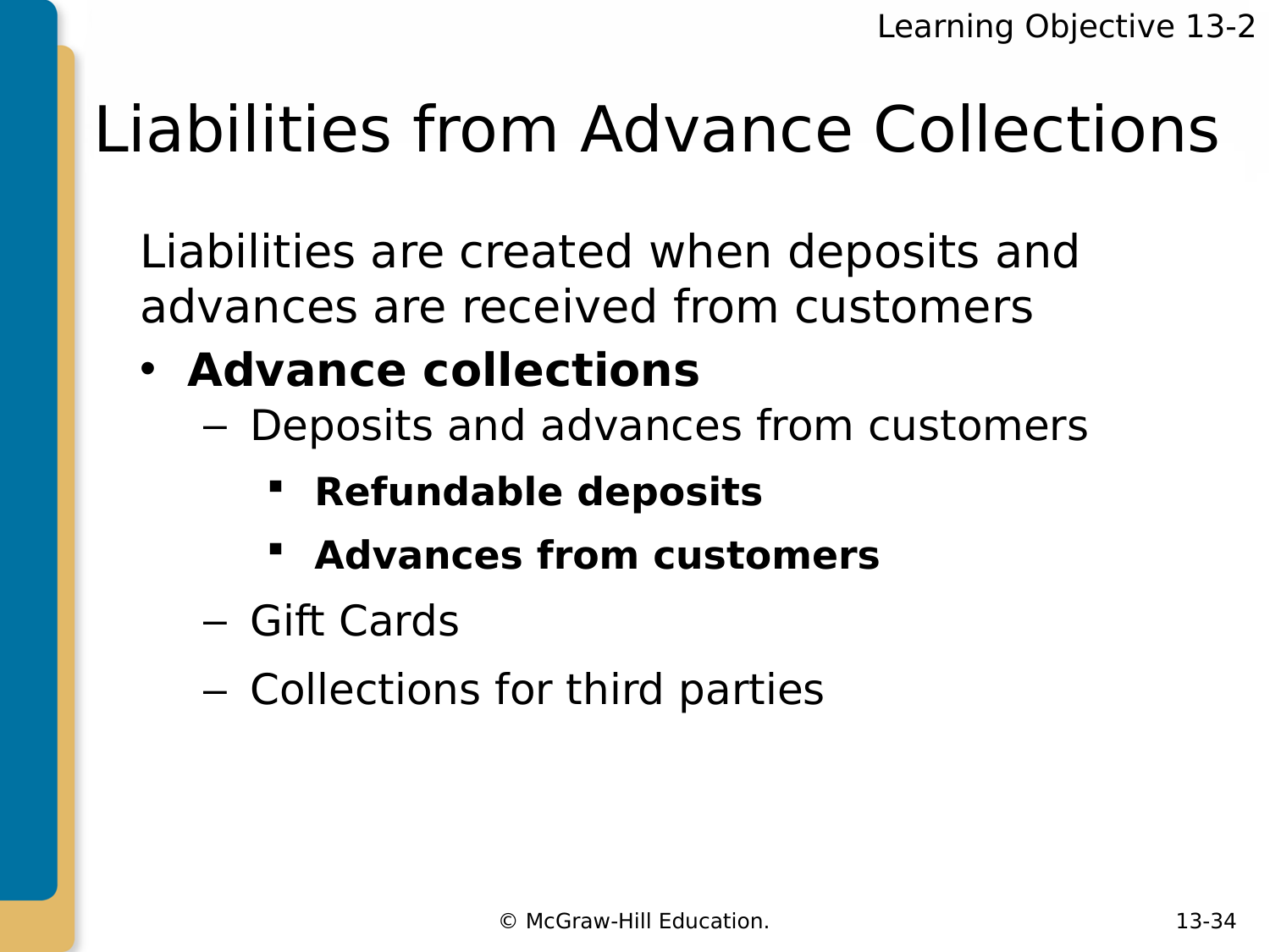

Learning Objective 13-2
# Liabilities from Advance Collections
Liabilities are created when deposits and advances are received from customers
Advance collections
Deposits and advances from customers
Refundable deposits
Advances from customers
Gift Cards
Collections for third parties